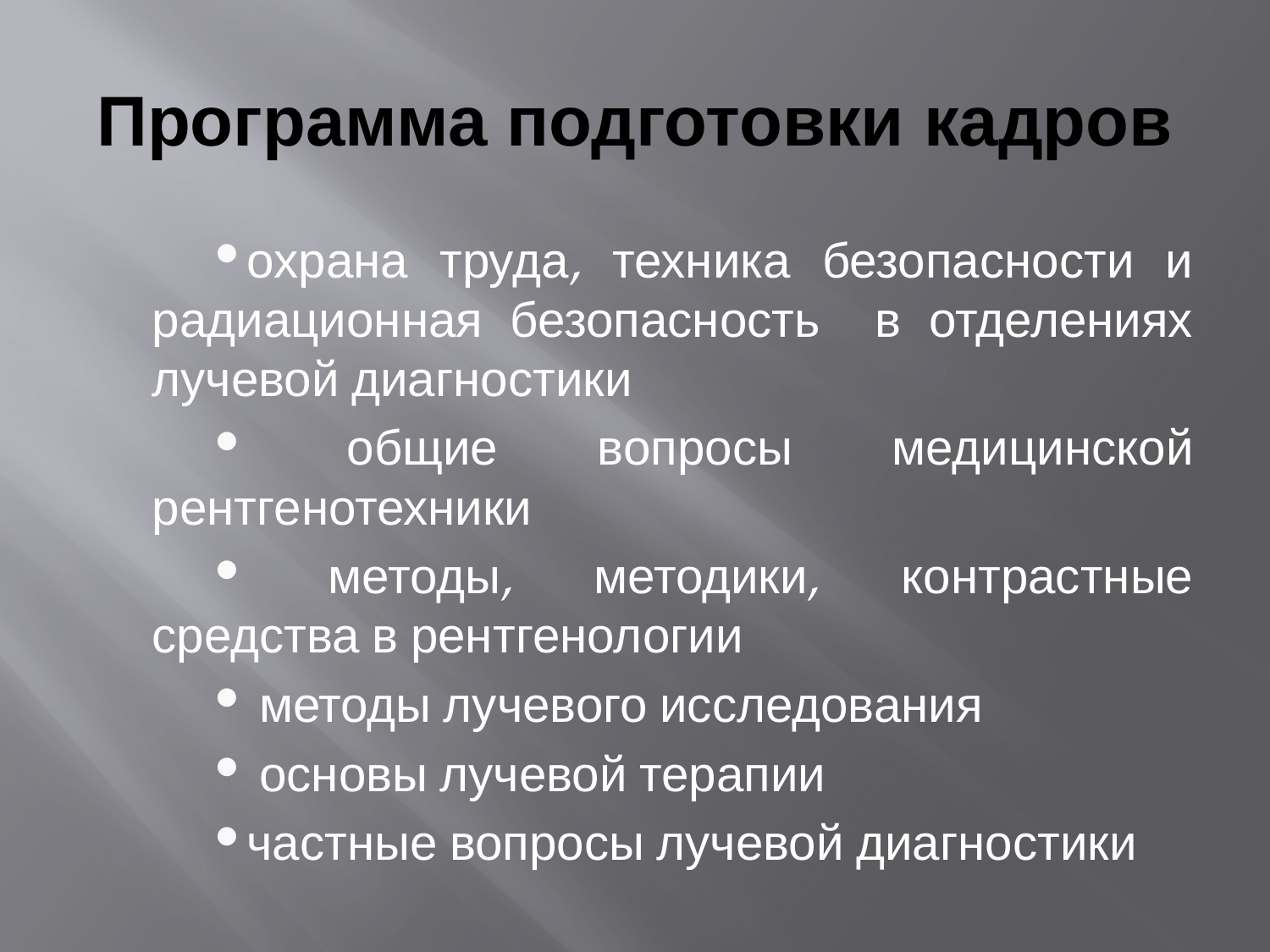

# Программа подготовки кадров
охрана труда, техника безопасности и радиационная безопасность  в отделениях лучевой диагностики
 общие вопросы медицинской рентгенотехники
 методы, методики, контрастные средства в рентгенологии
 методы лучевого исследования
 основы лучевой терапии
частные вопросы лучевой диагностики